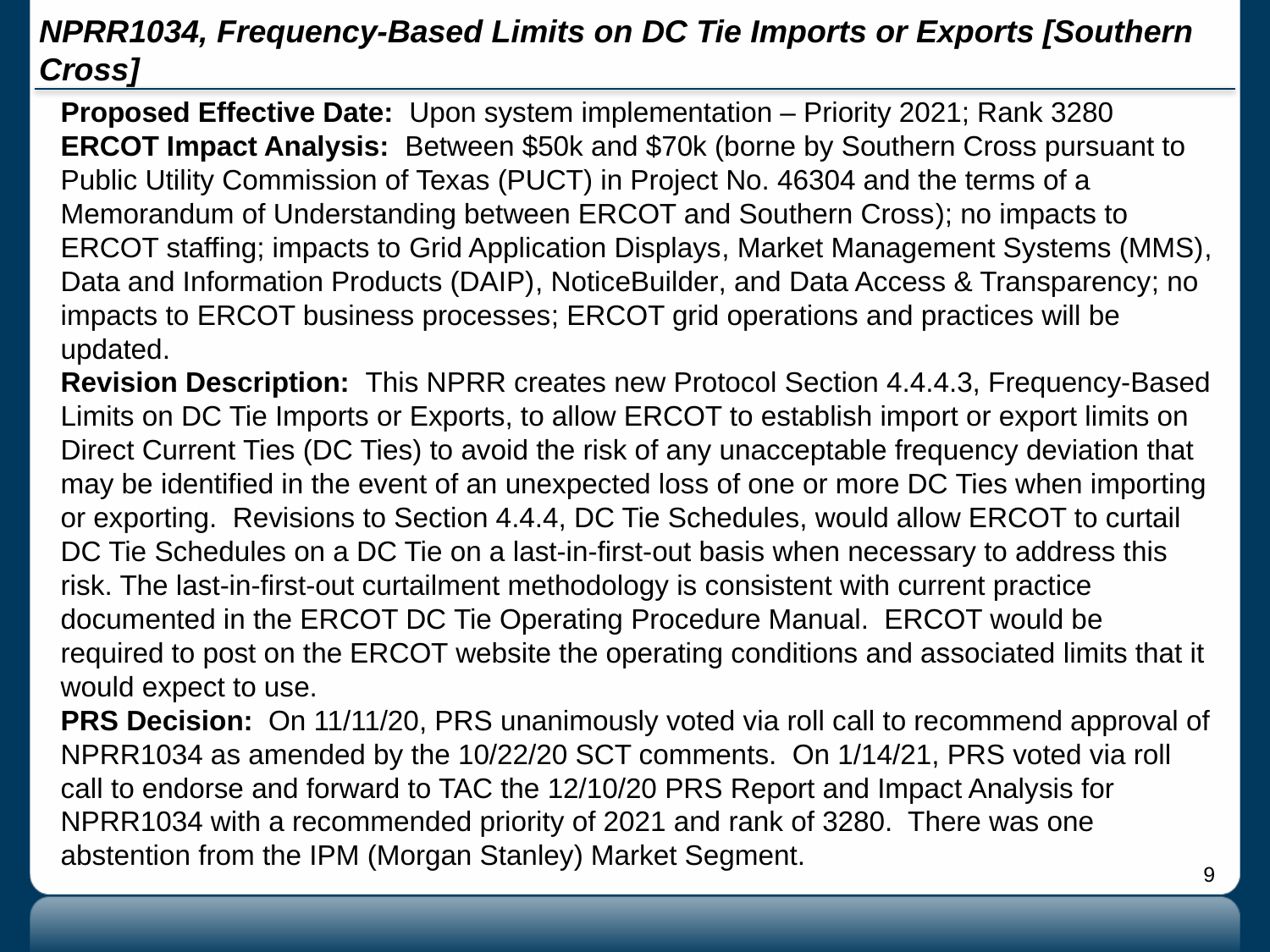

# NPRR1034, Frequency-Based Limits on DC Tie Imports or Exports [Southern Cross]
Proposed Effective Date:  Upon system implementation – Priority 2021; Rank 3280
ERCOT Impact Analysis:  Between $50k and $70k (borne by Southern Cross pursuant to Public Utility Commission of Texas (PUCT) in Project No. 46304 and the terms of a Memorandum of Understanding between ERCOT and Southern Cross); no impacts to ERCOT staffing; impacts to Grid Application Displays, Market Management Systems (MMS), Data and Information Products (DAIP), NoticeBuilder, and Data Access & Transparency; no impacts to ERCOT business processes; ERCOT grid operations and practices will be updated.
Revision Description:  This NPRR creates new Protocol Section 4.4.4.3, Frequency-Based Limits on DC Tie Imports or Exports, to allow ERCOT to establish import or export limits on Direct Current Ties (DC Ties) to avoid the risk of any unacceptable frequency deviation that may be identified in the event of an unexpected loss of one or more DC Ties when importing or exporting.  Revisions to Section 4.4.4, DC Tie Schedules, would allow ERCOT to curtail DC Tie Schedules on a DC Tie on a last-in-first-out basis when necessary to address this risk. The last-in-first-out curtailment methodology is consistent with current practice documented in the ERCOT DC Tie Operating Procedure Manual.  ERCOT would be required to post on the ERCOT website the operating conditions and associated limits that it would expect to use.
PRS Decision:  On 11/11/20, PRS unanimously voted via roll call to recommend approval of NPRR1034 as amended by the 10/22/20 SCT comments.  On 1/14/21, PRS voted via roll call to endorse and forward to TAC the 12/10/20 PRS Report and Impact Analysis for NPRR1034 with a recommended priority of 2021 and rank of 3280.  There was one abstention from the IPM (Morgan Stanley) Market Segment.